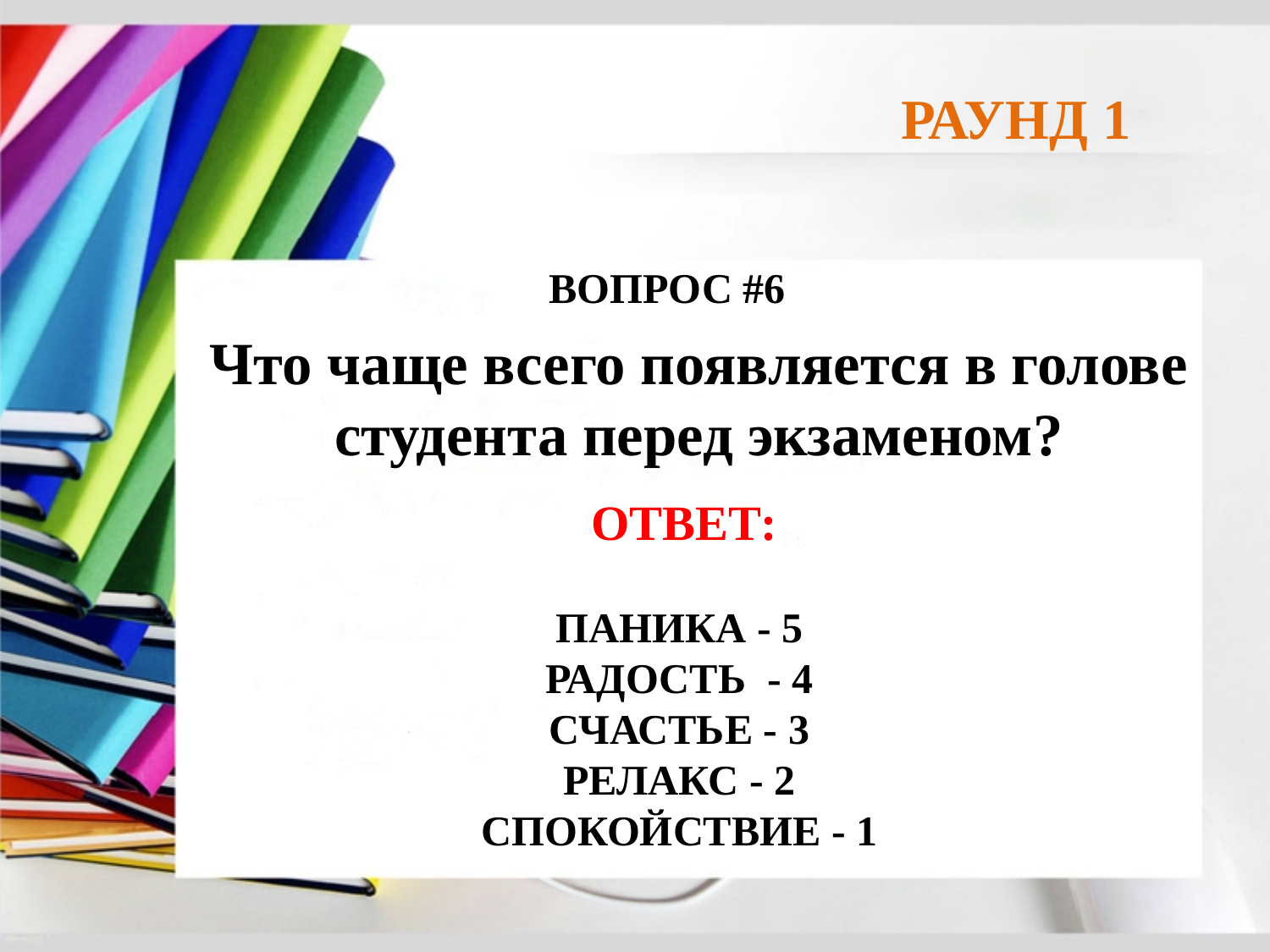

РАУНД 1
ВОПРОС #6
Что чаще всего появляется в голове студента перед экзаменом?
ОТВЕТ:

ПАНИКА - 5
РАДОСТЬ  - 4
СЧАСТЬЕ - 3
РЕЛАКС - 2
СПОКОЙСТВИЕ - 1